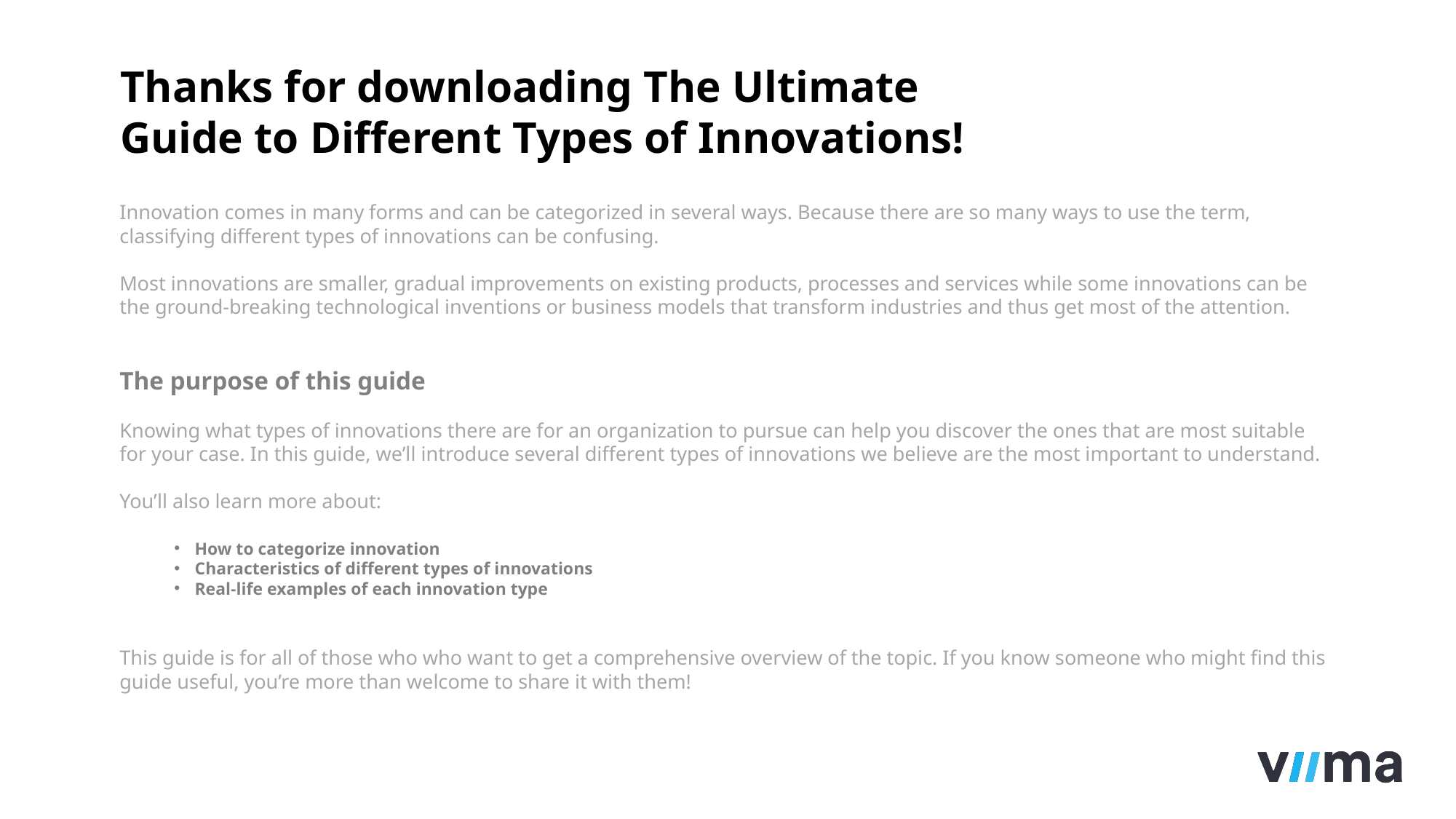

Thanks for downloading The Ultimate Guide to Different Types of Innovations!
Innovation comes in many forms and can be categorized in several ways. Because there are so many ways to use the term, classifying different types of innovations can be confusing.

Most innovations are smaller, gradual improvements on existing products, processes and services while some innovations can be the ground-breaking technological inventions or business models that transform industries and thus get most of the attention.

The purpose of this guide
Knowing what types of innovations there are for an organization to pursue can help you discover the ones that are most suitable for your case. In this guide, we’ll introduce several different types of innovations we believe are the most important to understand.

You’ll also learn more about:
How to categorize innovation
Characteristics of different types of innovations
Real-life examples of each innovation type
This guide is for all of those who who want to get a comprehensive overview of the topic. If you know someone who might find this guide useful, you’re more than welcome to share it with them!